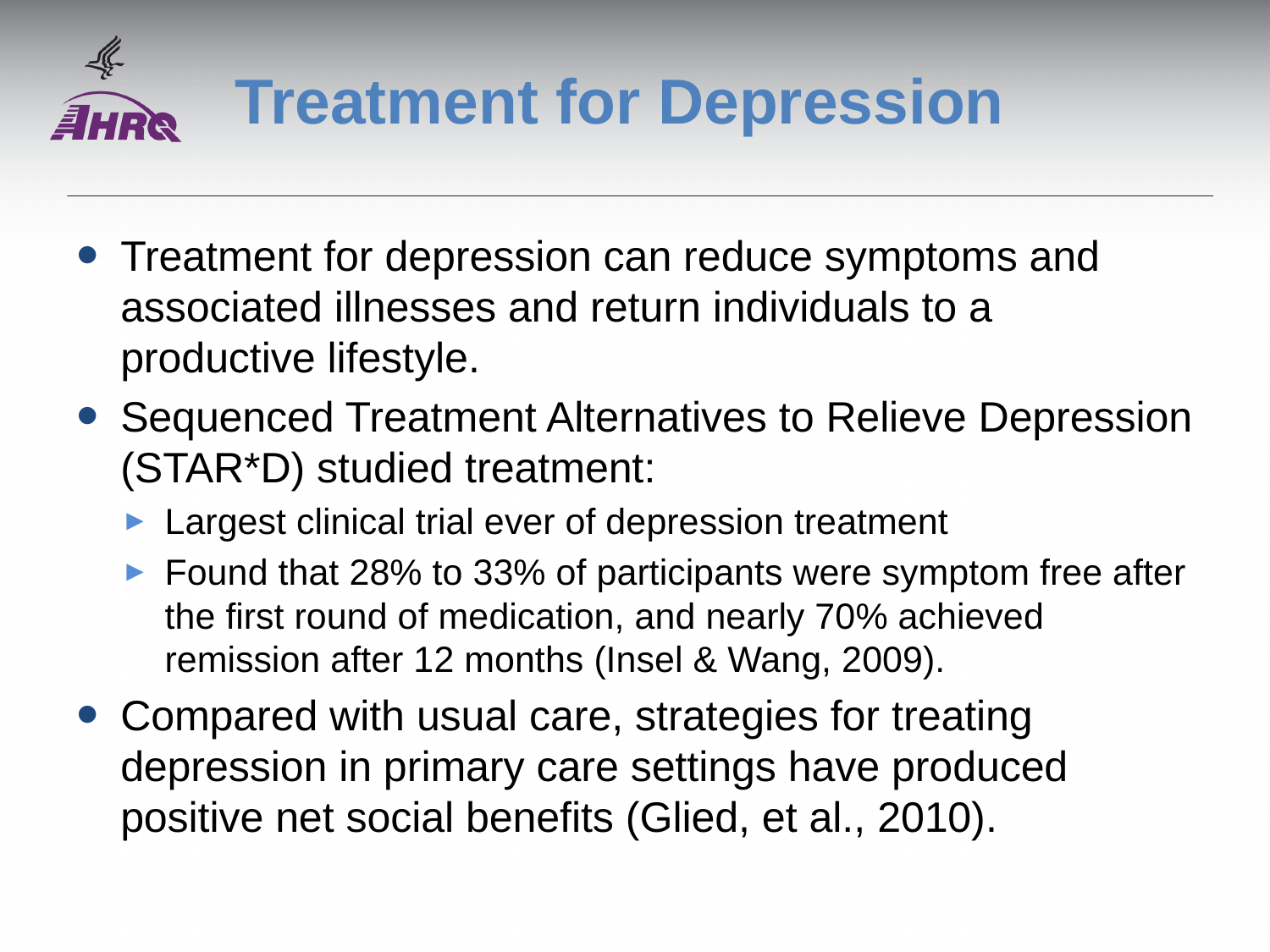

# Treatment for Depression
Treatment for depression can reduce symptoms and associated illnesses and return individuals to a productive lifestyle.
Sequenced Treatment Alternatives to Relieve Depression (STAR*D) studied treatment:
Largest clinical trial ever of depression treatment
Found that 28% to 33% of participants were symptom free after the first round of medication, and nearly 70% achieved remission after 12 months (Insel & Wang, 2009).
Compared with usual care, strategies for treating depression in primary care settings have produced positive net social benefits (Glied, et al., 2010).